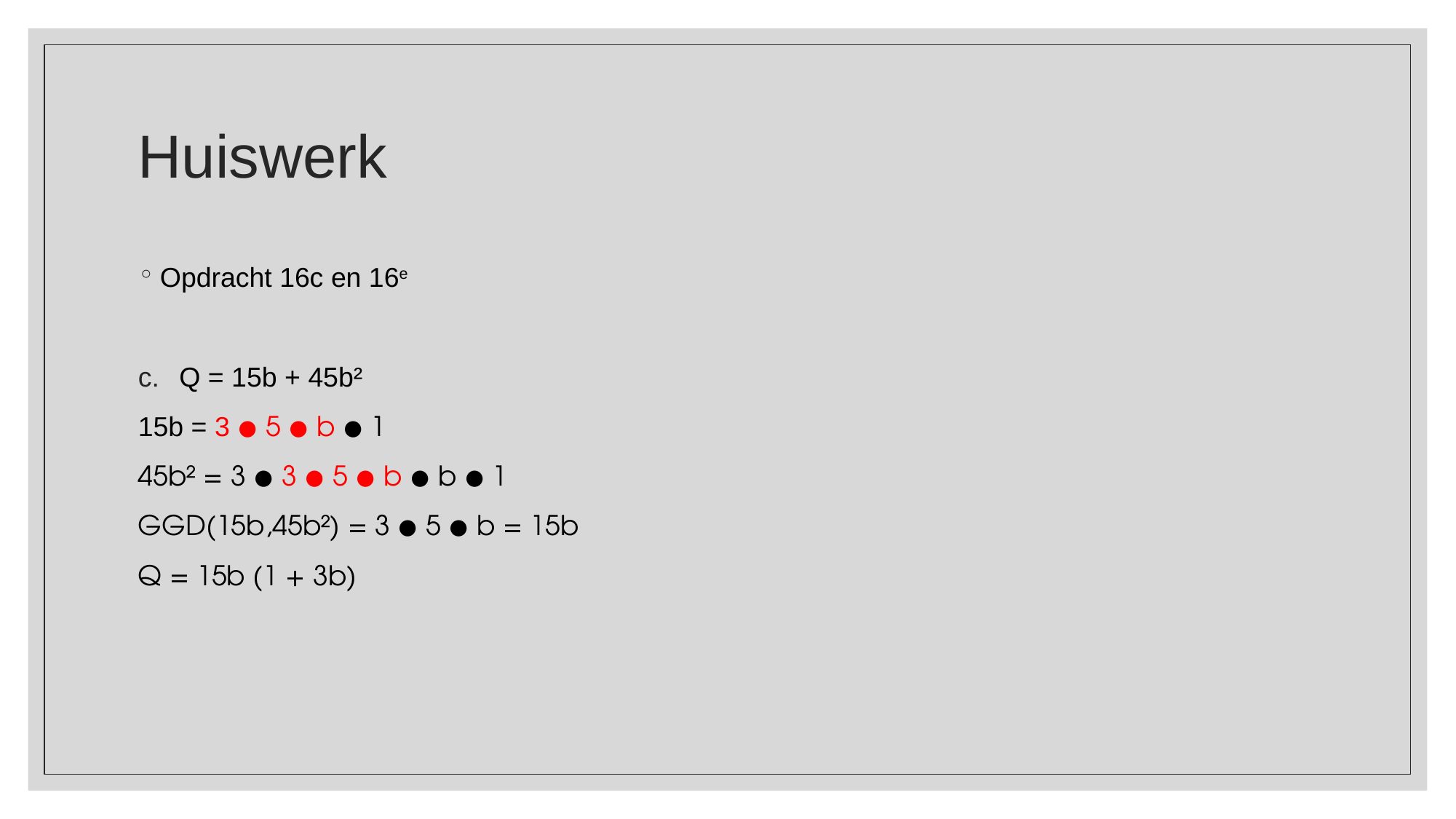

# Huiswerk
Opdracht 16c en 16e

Q = 15b + 45b²
15b = 3 ● 5 ● b ● 1
45b² = 3 ● 3 ● 5 ● b ● b ● 1
GGD(15b,45b²) = 3 ● 5 ● b = 15b
Q = 15b (1 + 3b)